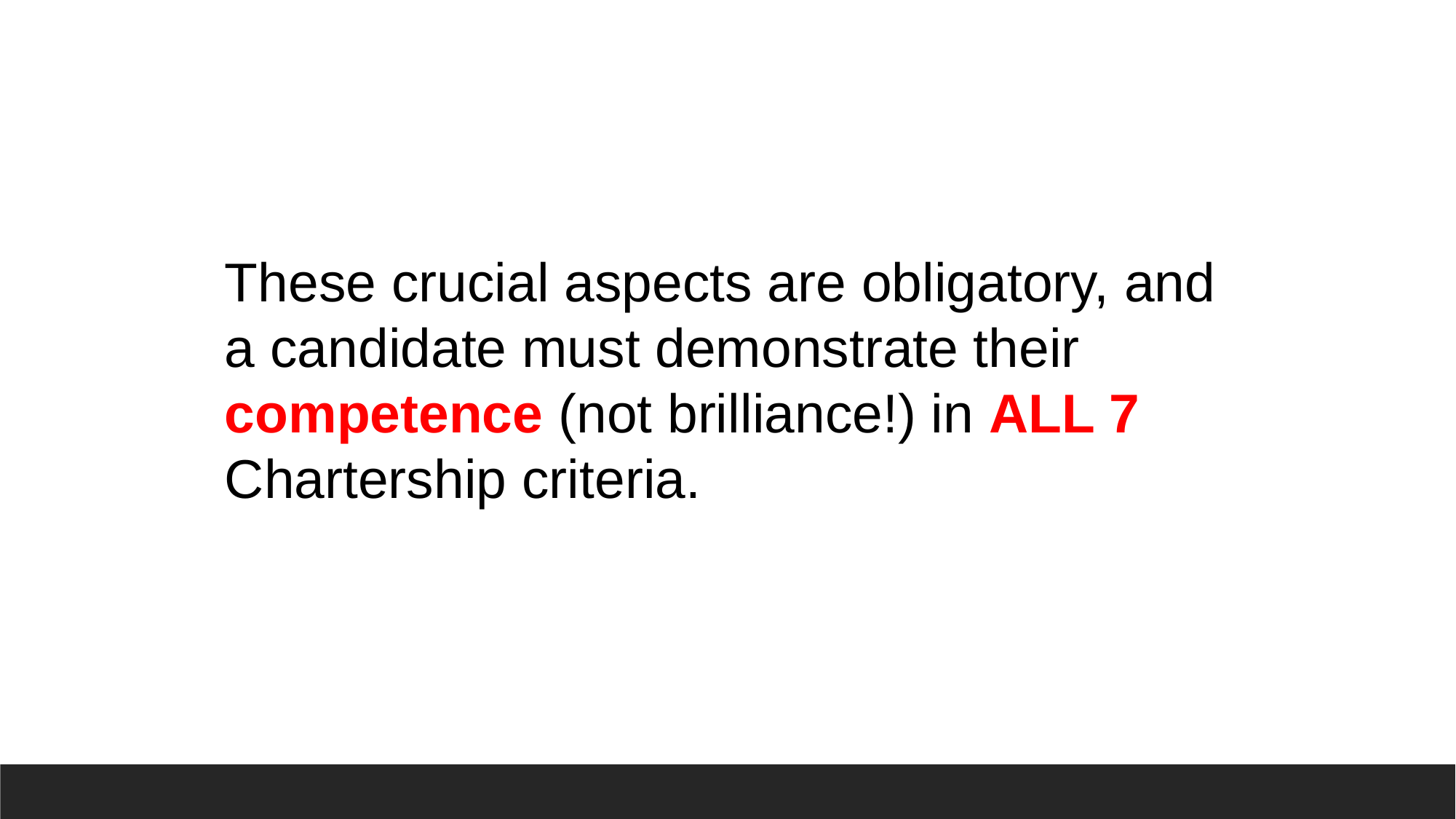

These crucial aspects are obligatory, and a candidate must demonstrate their competence (not brilliance!) in ALL 7 Chartership criteria.